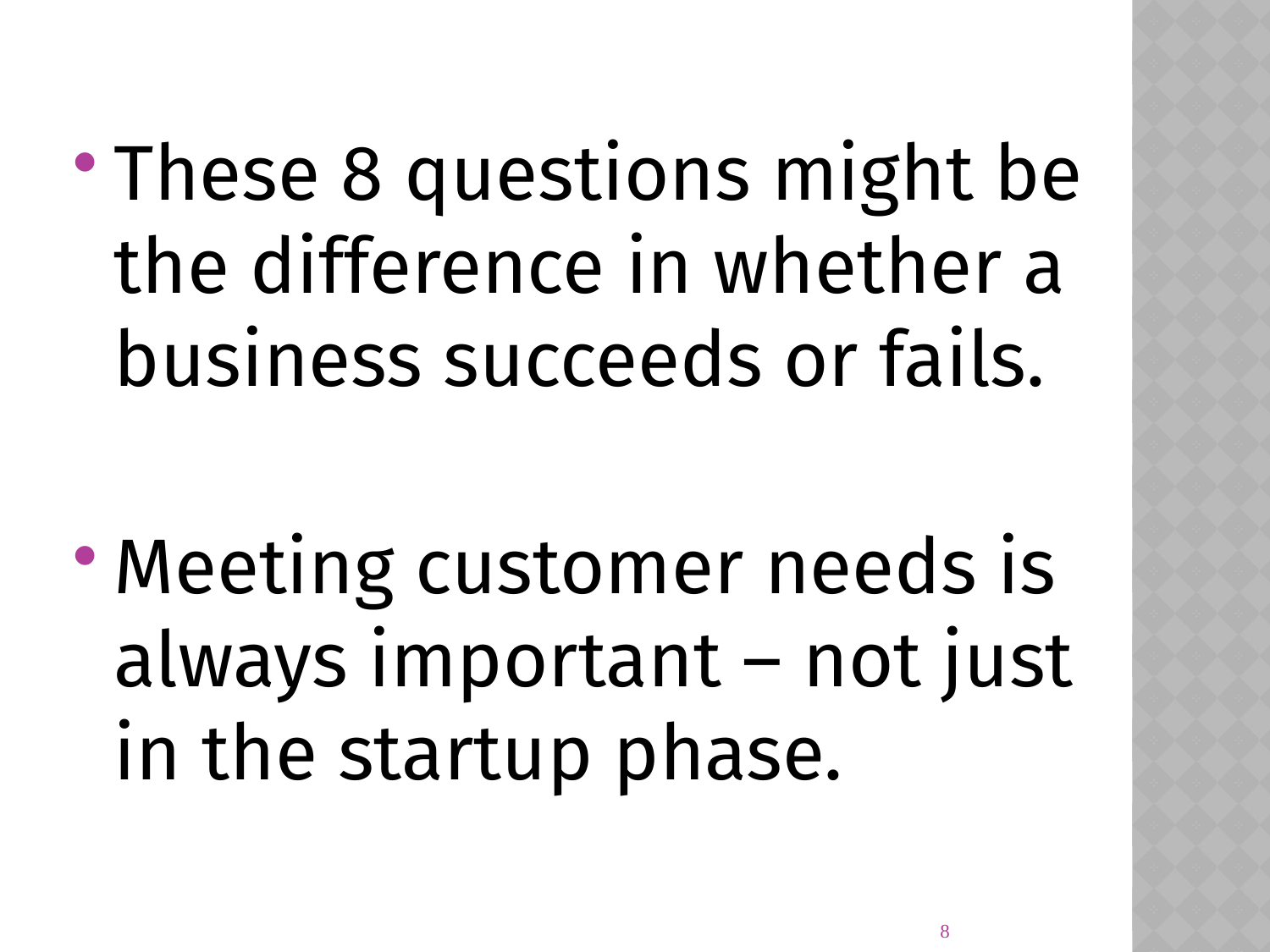

These 8 questions might be the difference in whether a business succeeds or fails.

Meeting customer needs is always important – not just
in the startup phase.
8